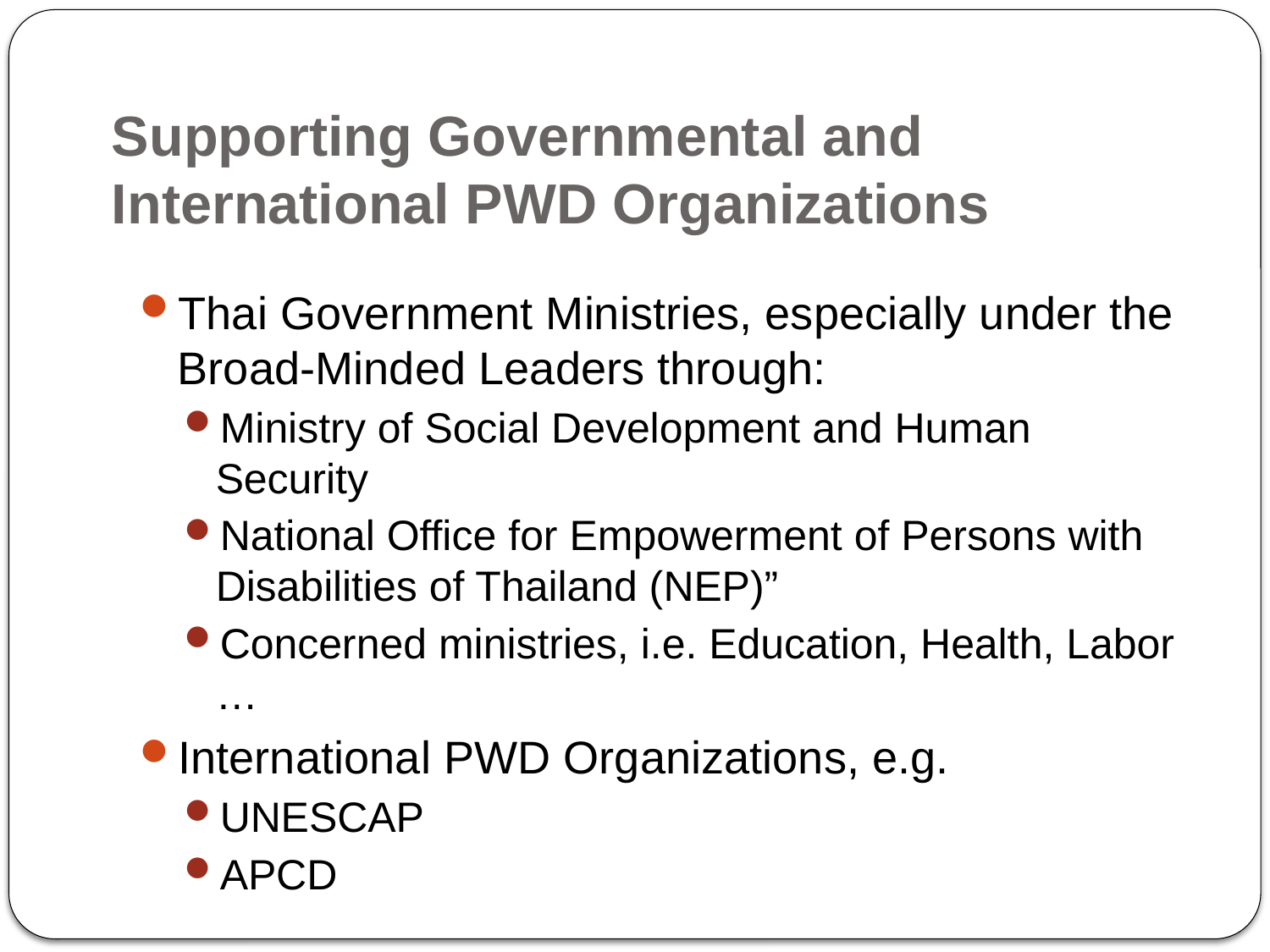

# Supporting Governmental and International PWD Organizations
Thai Government Ministries, especially under the Broad-Minded Leaders through:
Ministry of Social Development and Human Security
National Office for Empowerment of Persons with Disabilities of Thailand (NEP)”
Concerned ministries, i.e. Education, Health, Labor …
International PWD Organizations, e.g.
UNESCAP
APCD